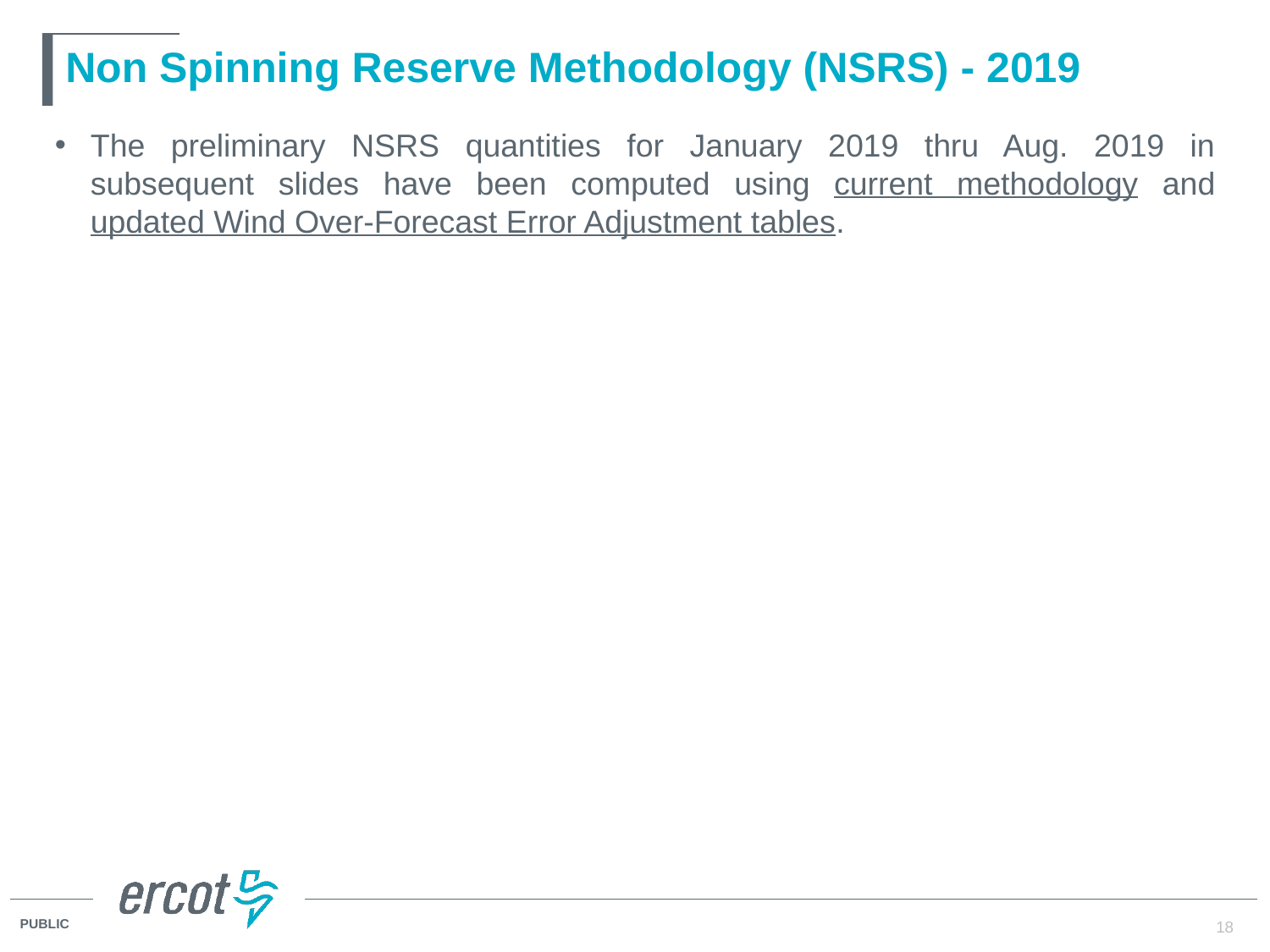

# Non Spinning Reserve Methodology (NSRS) - 2019
The preliminary NSRS quantities for January 2019 thru Aug. 2019 in subsequent slides have been computed using current methodology and updated Wind Over-Forecast Error Adjustment tables.